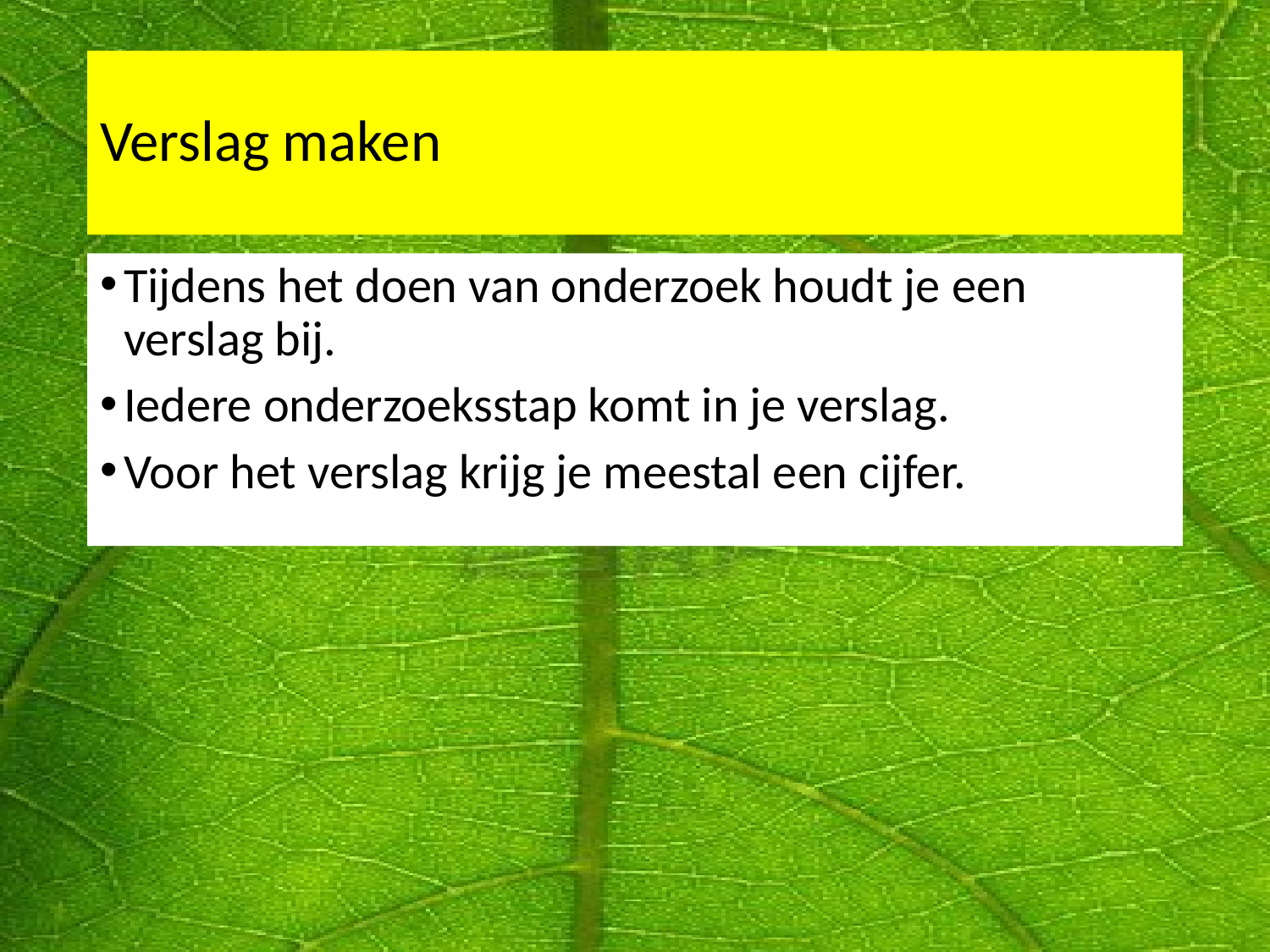

# Verslag maken
Tijdens het doen van onderzoek houdt je een verslag bij.
Iedere onderzoeksstap komt in je verslag.
Voor het verslag krijg je meestal een cijfer.